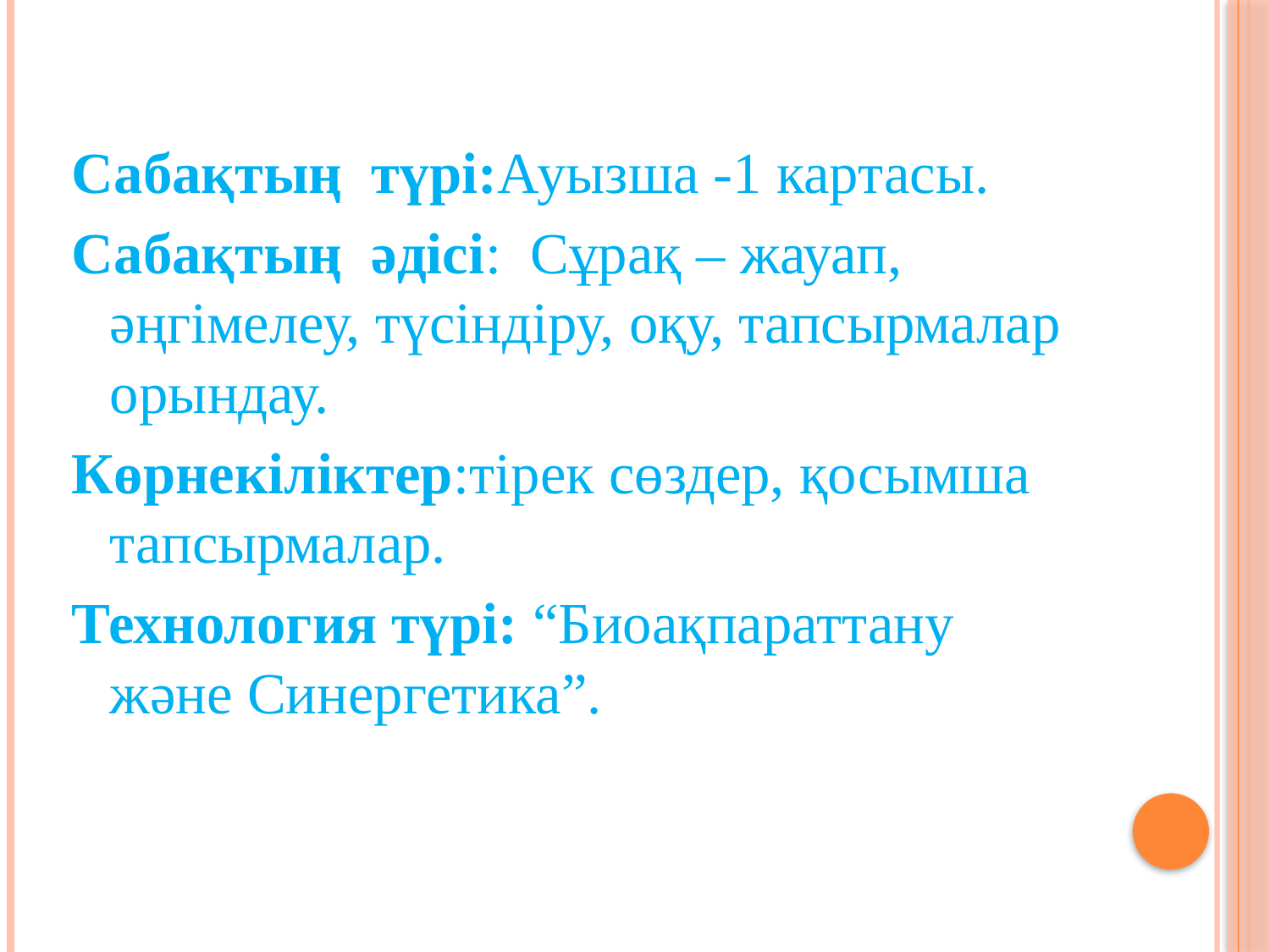

Сабақтың  түрі:Ауызша -1 картасы.
Сабақтың  әдісі:  Сұрақ – жауап, әңгімелеу, түсіндіру, оқу, тапсырмалар орындау.
Көрнекіліктер:тірек сөздер, қосымша тапсырмалар.
Технология түрі: “Биоақпараттану және Синергетика”.